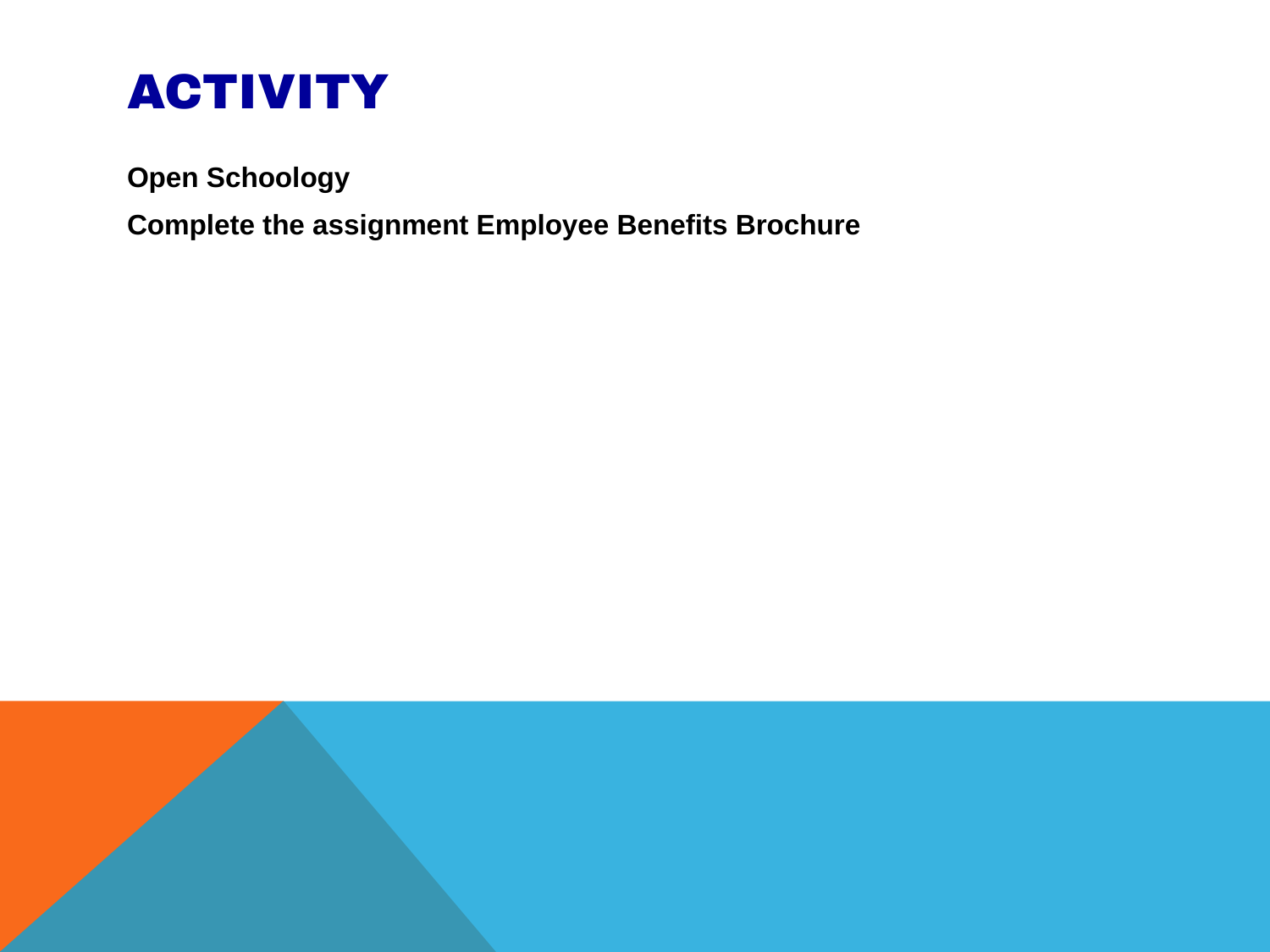

# Activity
Open Schoology
Complete the assignment Employee Benefits Brochure